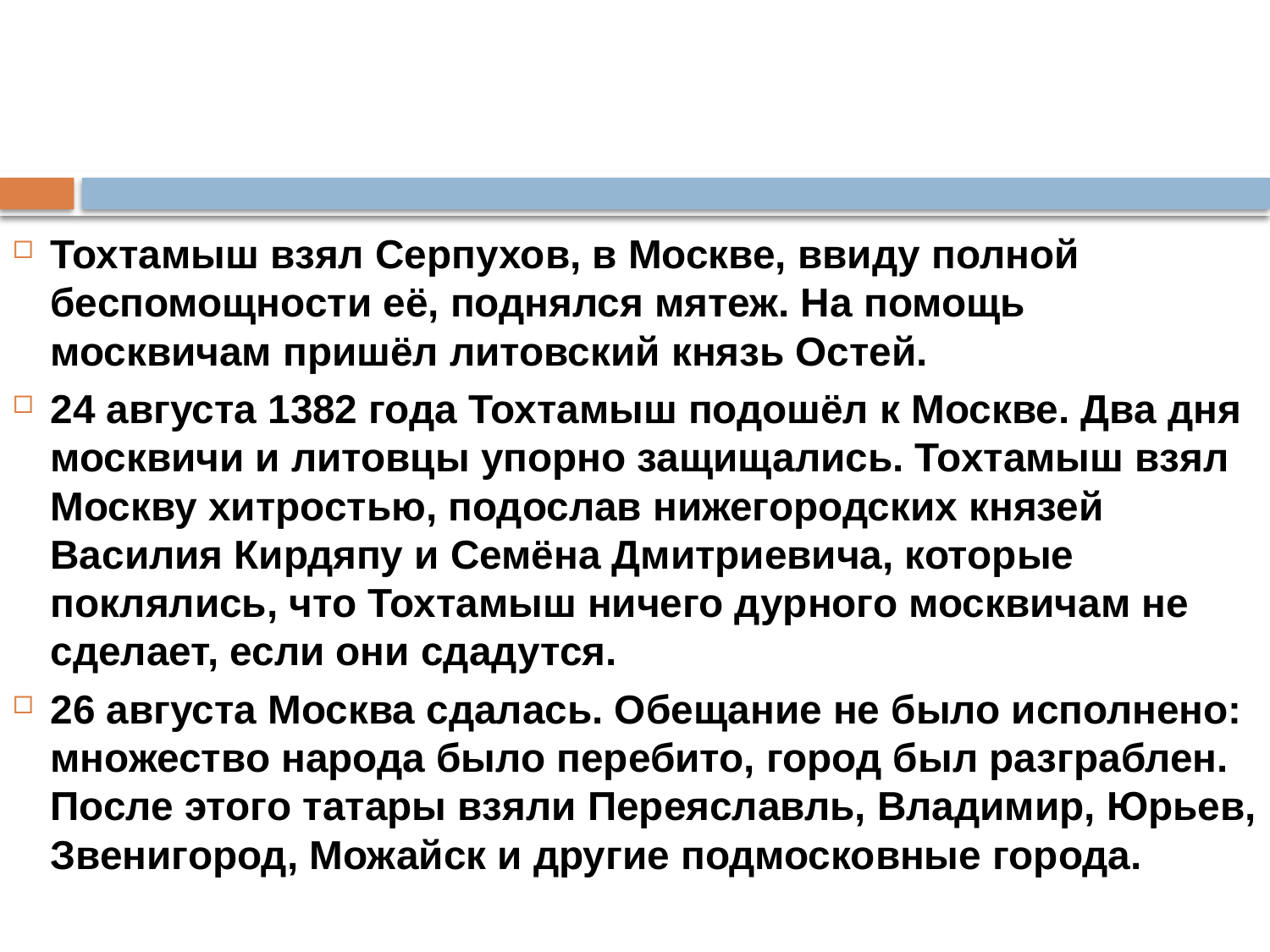

Тохтамыш взял Серпухов, в Москве, ввиду полной беспомощности её, поднялся мятеж. На помощь москвичам пришёл литовский князь Остей.
24 августа 1382 года Тохтамыш подошёл к Москве. Два дня москвичи и литовцы упорно защищались. Тохтамыш взял Москву хитростью, подослав нижегородских князей Василия Кирдяпу и Семёна Дмитриевича, которые поклялись, что Тохтамыш ничего дурного москвичам не сделает, если они сдадутся.
26 августа Москва сдалась. Обещание не было исполнено: множество народа было перебито, город был разграблен. После этого татары взяли Переяславль, Владимир, Юрьев, Звенигород, Можайск и другие подмосковные города.